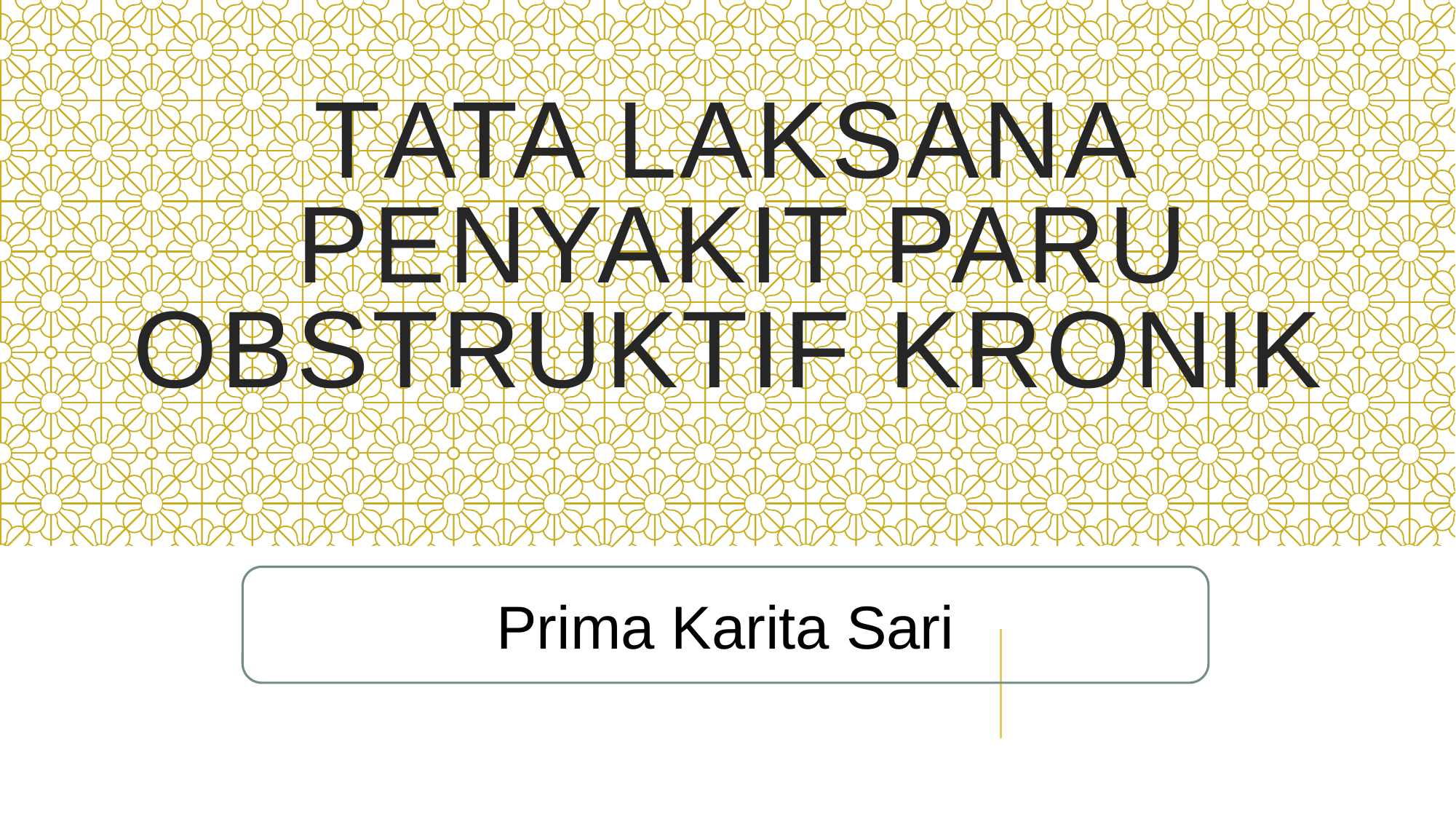

# tata laksana penyakit paru obstruktif kronik
Prima Karita Sari